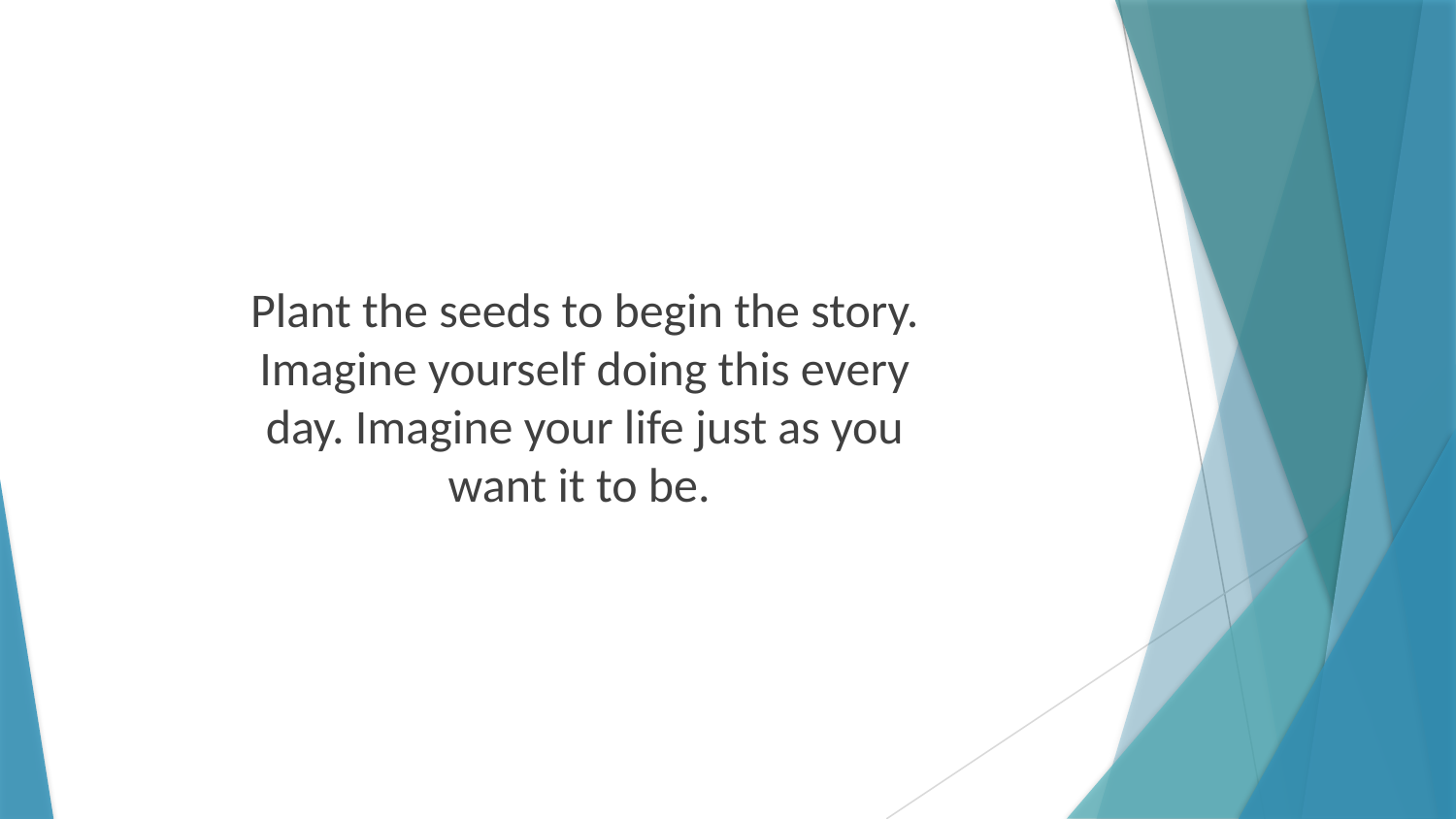

Plant the seeds to begin the story. Imagine yourself doing this every day. Imagine your life just as you want it to be.